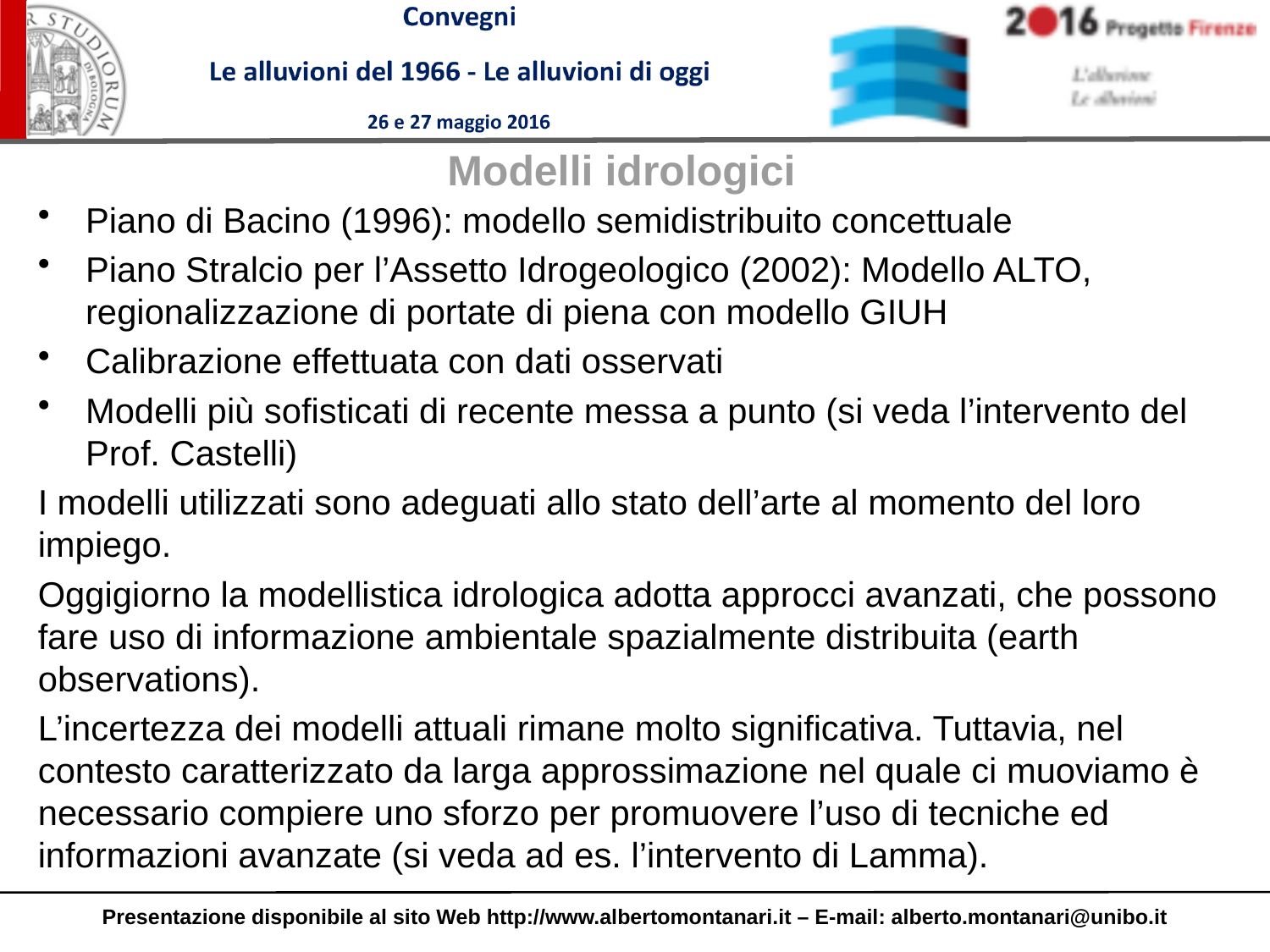

Modelli idrologici
Piano di Bacino (1996): modello semidistribuito concettuale
Piano Stralcio per l’Assetto Idrogeologico (2002): Modello ALTO, regionalizzazione di portate di piena con modello GIUH
Calibrazione effettuata con dati osservati
Modelli più sofisticati di recente messa a punto (si veda l’intervento del Prof. Castelli)
I modelli utilizzati sono adeguati allo stato dell’arte al momento del loro impiego.
Oggigiorno la modellistica idrologica adotta approcci avanzati, che possono fare uso di informazione ambientale spazialmente distribuita (earth observations).
L’incertezza dei modelli attuali rimane molto significativa. Tuttavia, nel contesto caratterizzato da larga approssimazione nel quale ci muoviamo è necessario compiere uno sforzo per promuovere l’uso di tecniche ed informazioni avanzate (si veda ad es. l’intervento di Lamma).